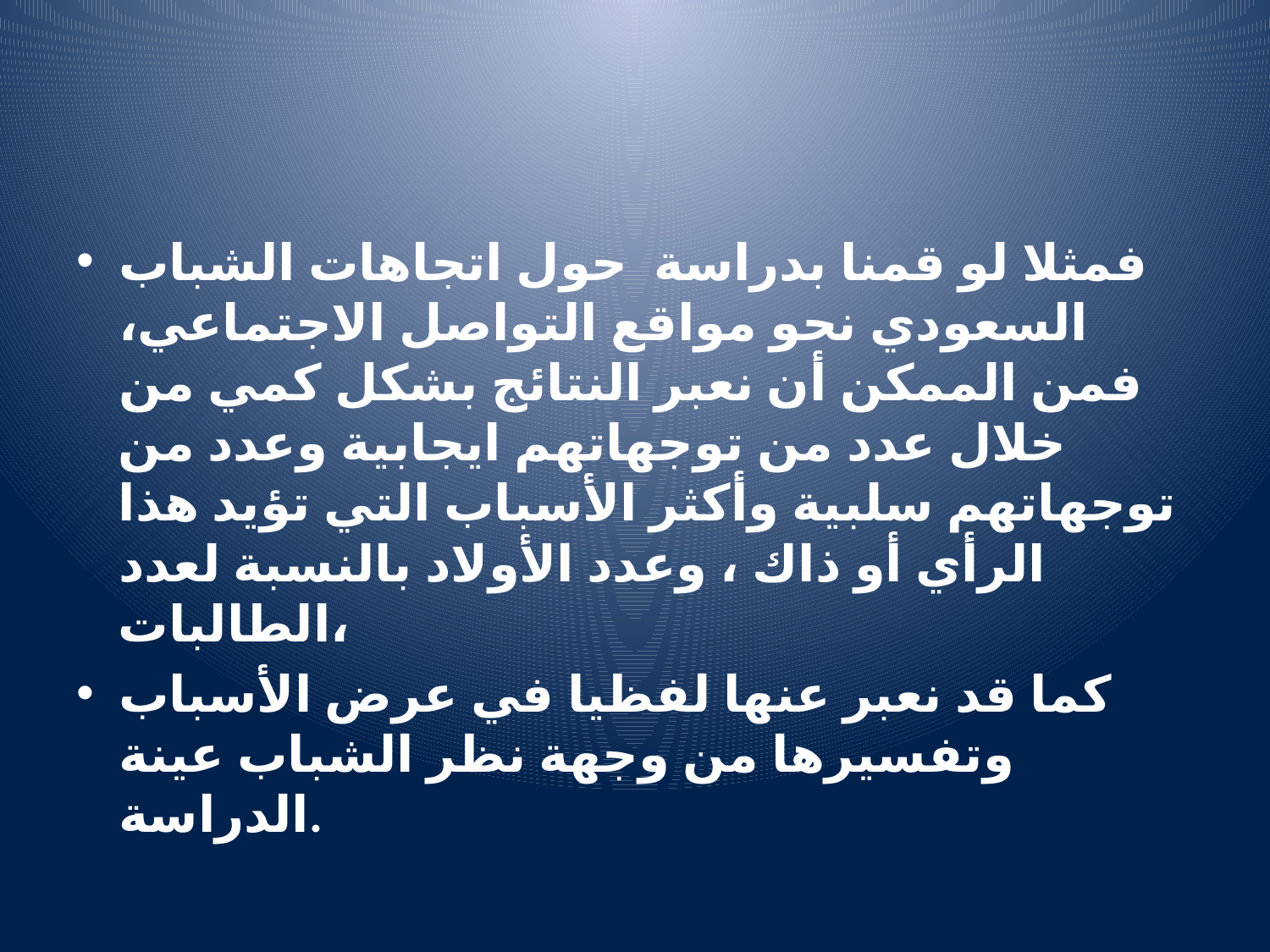

#
فمثلا لو قمنا بدراسة  حول اتجاهات الشباب السعودي نحو مواقع التواصل الاجتماعي، فمن الممكن أن نعبر النتائج بشكل كمي من خلال عدد من توجهاتهم ايجابية وعدد من توجهاتهم سلبية وأكثر الأسباب التي تؤيد هذا الرأي أو ذاك ، وعدد الأولاد بالنسبة لعدد الطالبات،
كما قد نعبر عنها لفظيا في عرض الأسباب وتفسيرها من وجهة نظر الشباب عينة الدراسة.